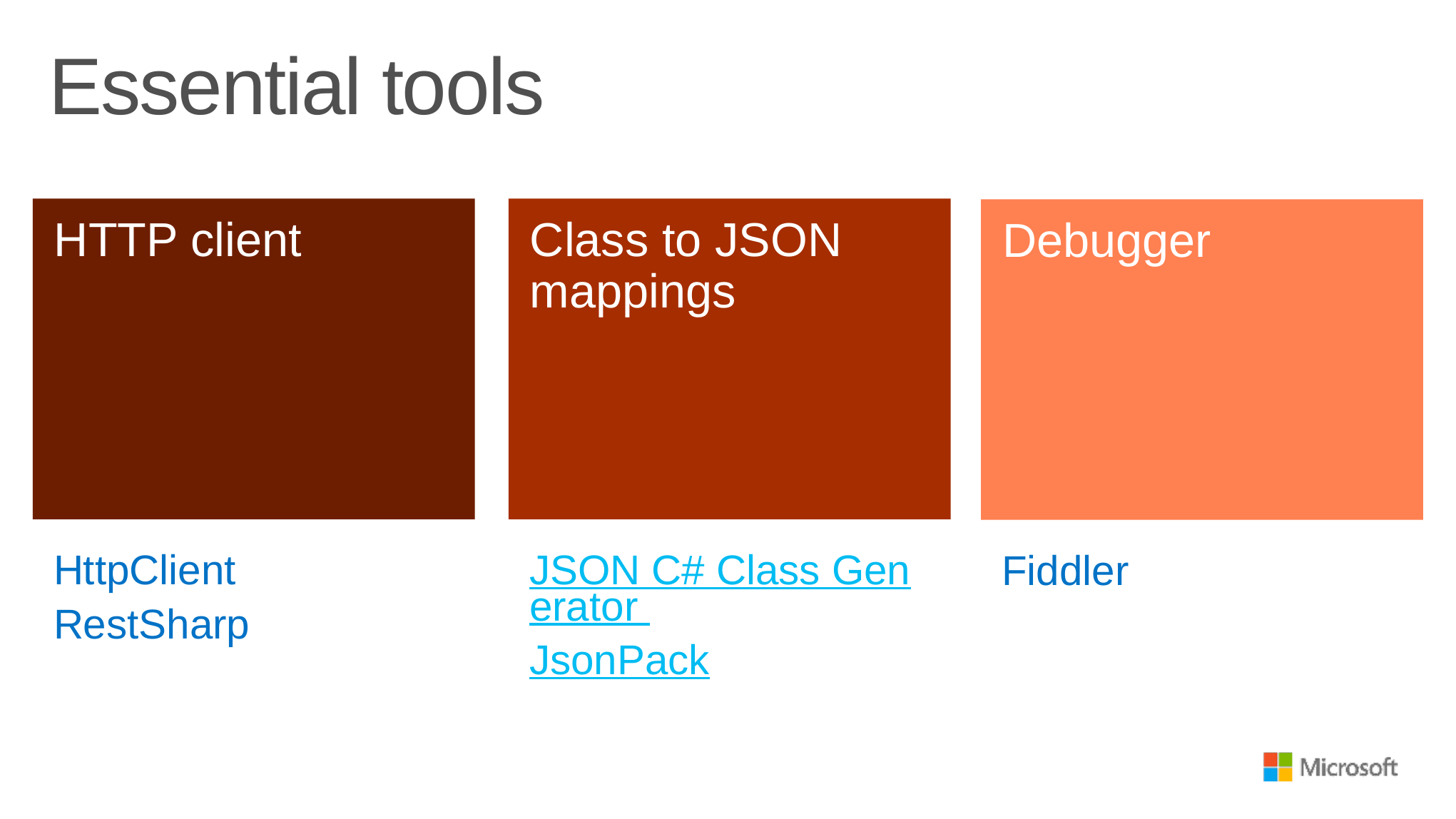

# Essential tools
HTTP client
Class to JSON mappings
Debugger
HttpClient
RestSharp
JSON C# Class Generator
JsonPack
Fiddler